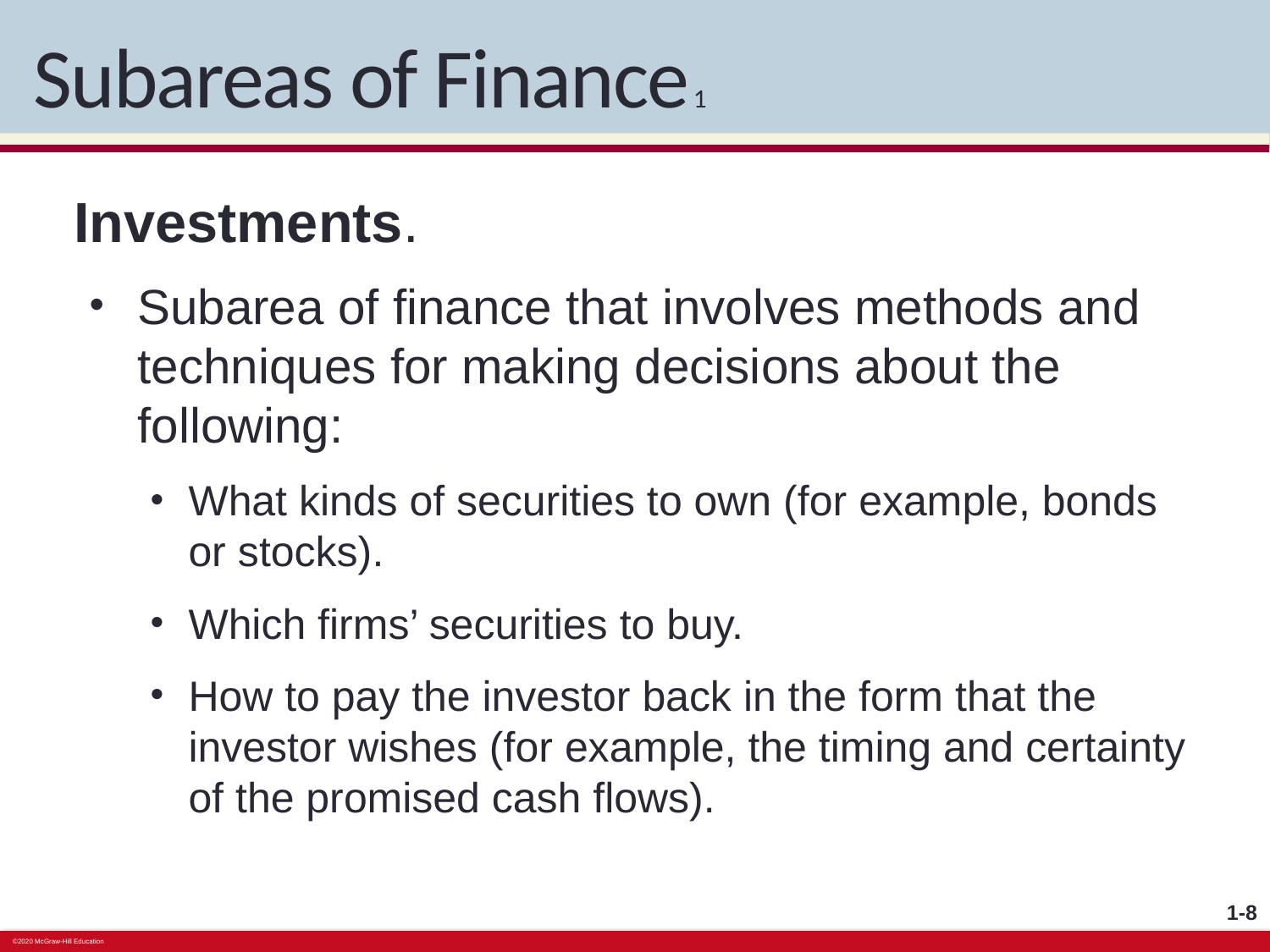

# Subareas of Finance 1
Investments.
Subarea of finance that involves methods and techniques for making decisions about the following:
What kinds of securities to own (for example, bonds or stocks).
Which firms’ securities to buy.
How to pay the investor back in the form that the investor wishes (for example, the timing and certainty of the promised cash flows).